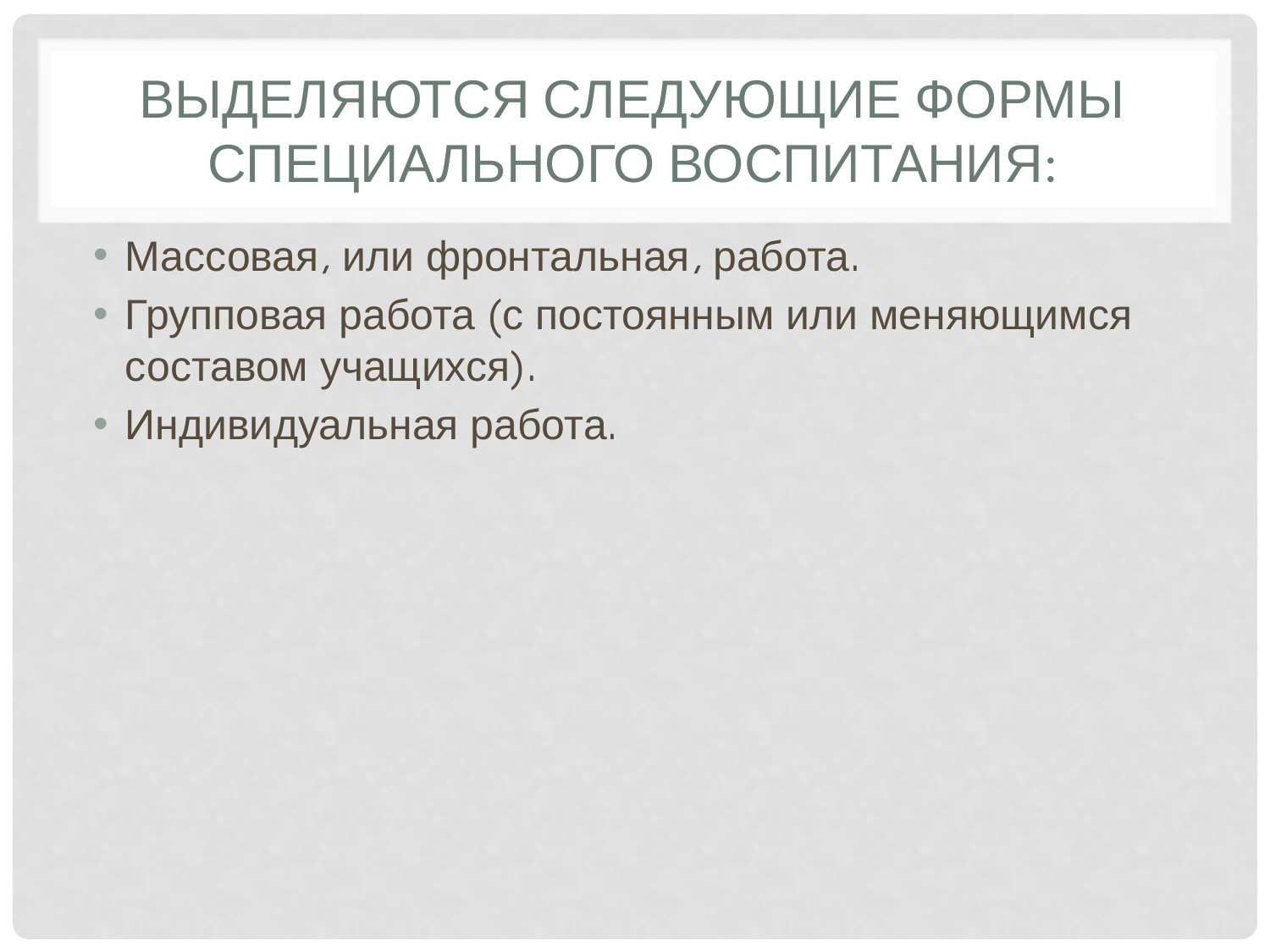

# Выделяются следующие формы специального воспитания:
Массовая, или фронтальная, работа.
Групповая работа (с постоянным или меняющимся составом учащихся).
Индивидуальная работа.